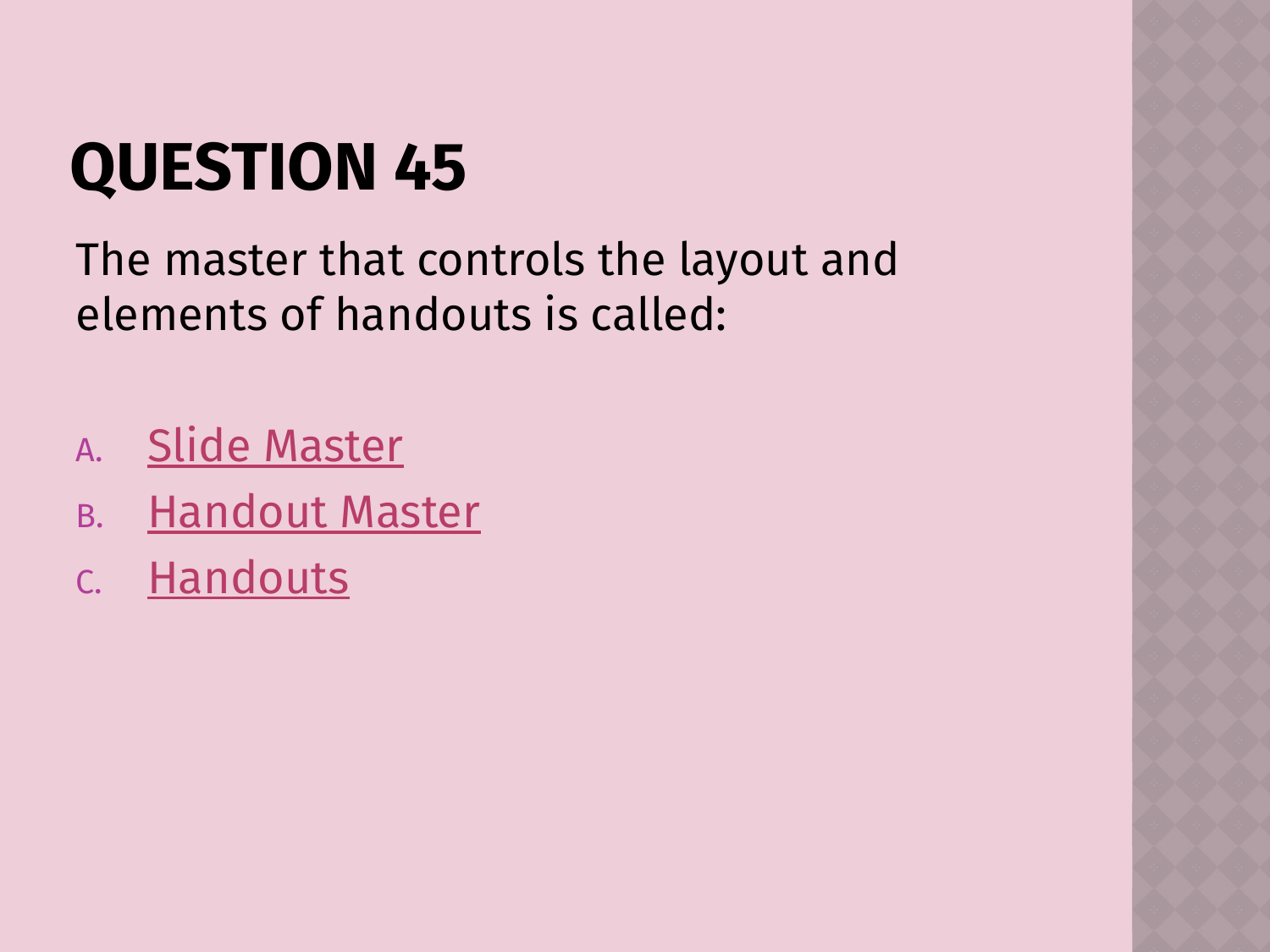

# Question 45
The master that controls the layout and elements of handouts is called:

Slide Master
Handout Master
Handouts